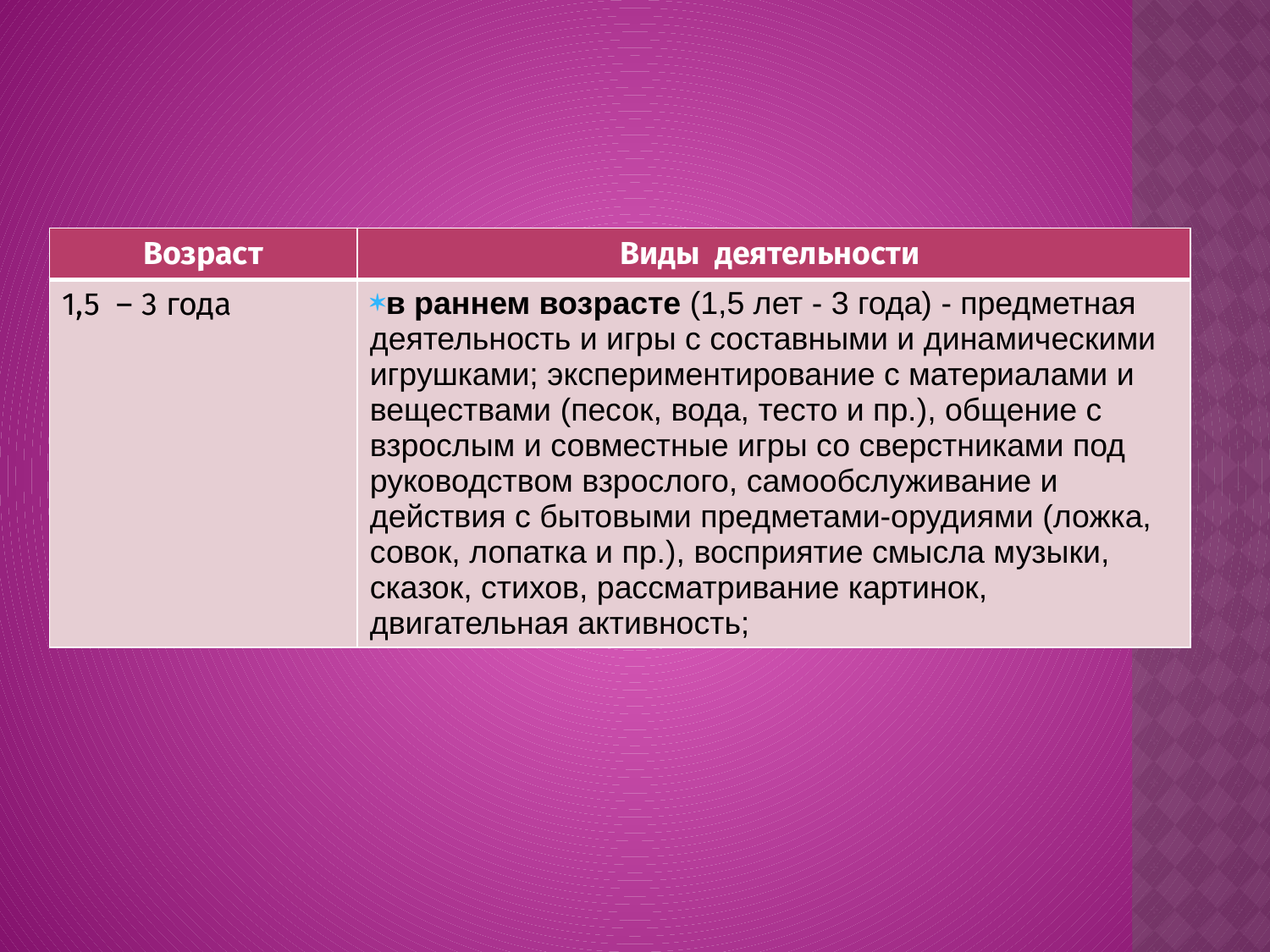

| Возраст | Виды деятельности |
| --- | --- |
| 1,5 – 3 года | в раннем возрасте (1,5 лет - 3 года) - предметная деятельность и игры с составными и динамическими игрушками; экспериментирование с материалами и веществами (песок, вода, тесто и пр.), общение с взрослым и совместные игры со сверстниками под руководством взрослого, самообслуживание и действия с бытовыми предметами-орудиями (ложка, совок, лопатка и пр.), восприятие смысла музыки, сказок, стихов, рассматривание картинок, двигательная активность; |